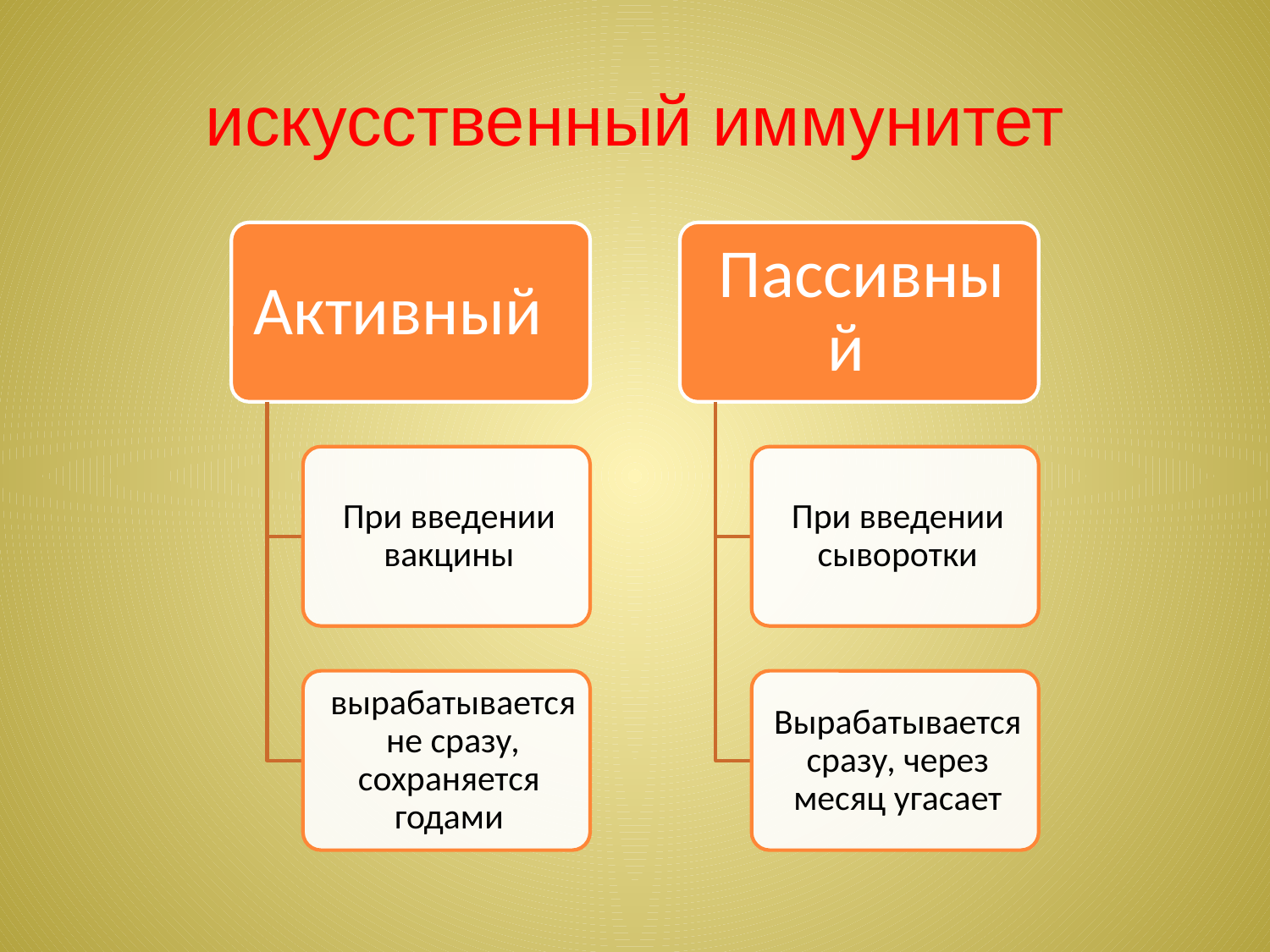

# искусственный иммунитет
Активный
При введении вакцины
 вырабатывается  не сразу, сохраняется годами
Пассивный
При введении сыворотки
Вырабатывается сразу, через месяц угасает